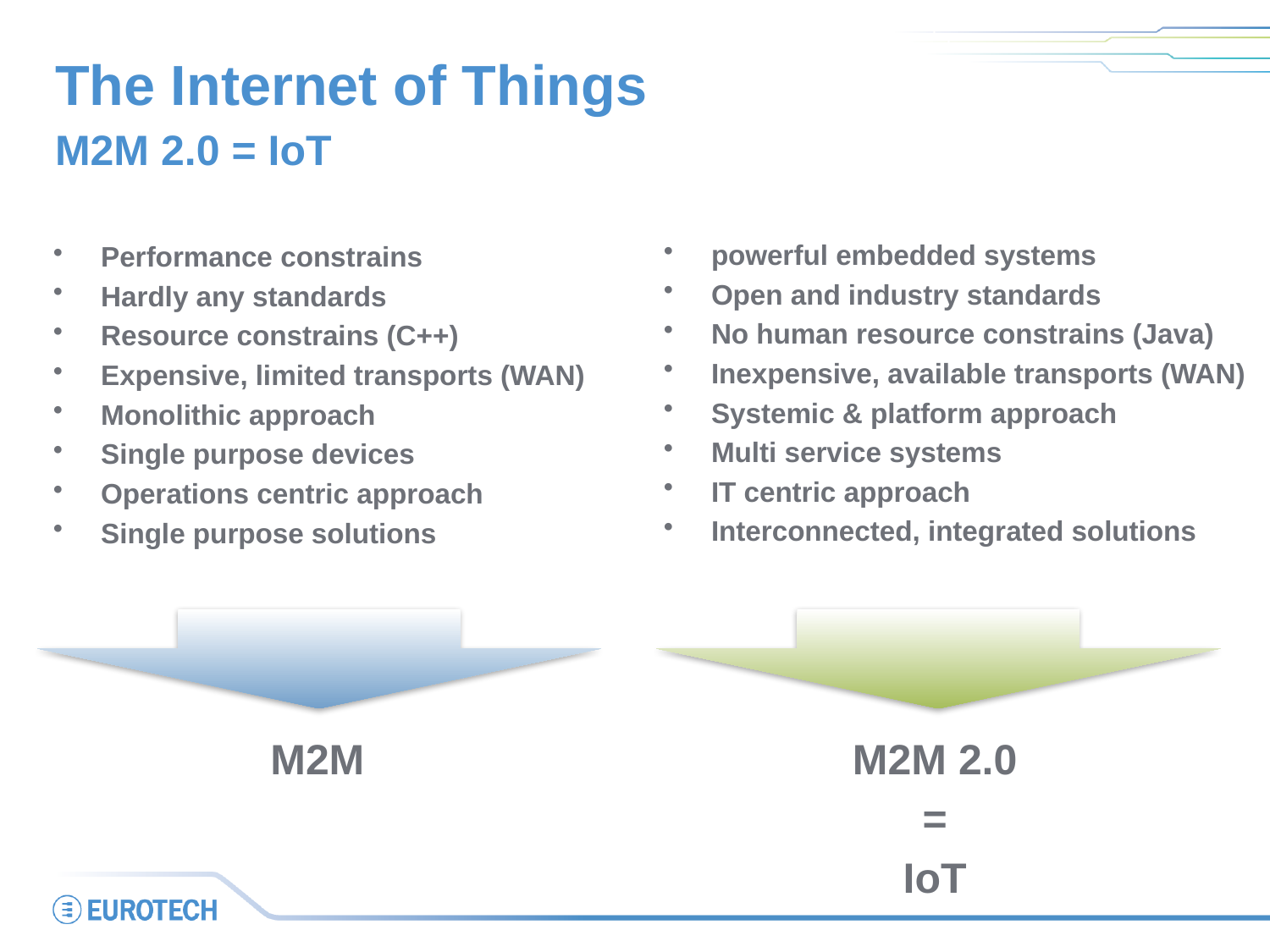

# The Internet of Things
M2M 2.0 = IoT
powerful embedded systems
Open and industry standards
No human resource constrains (Java)
Inexpensive, available transports (WAN)
Systemic & platform approach
Multi service systems
IT centric approach
Interconnected, integrated solutions

Performance constrains
Hardly any standards
Resource constrains (C++)
Expensive, limited transports (WAN)
Monolithic approach
Single purpose devices
Operations centric approach
Single purpose solutions

M2M
M2M 2.0
=
IoT